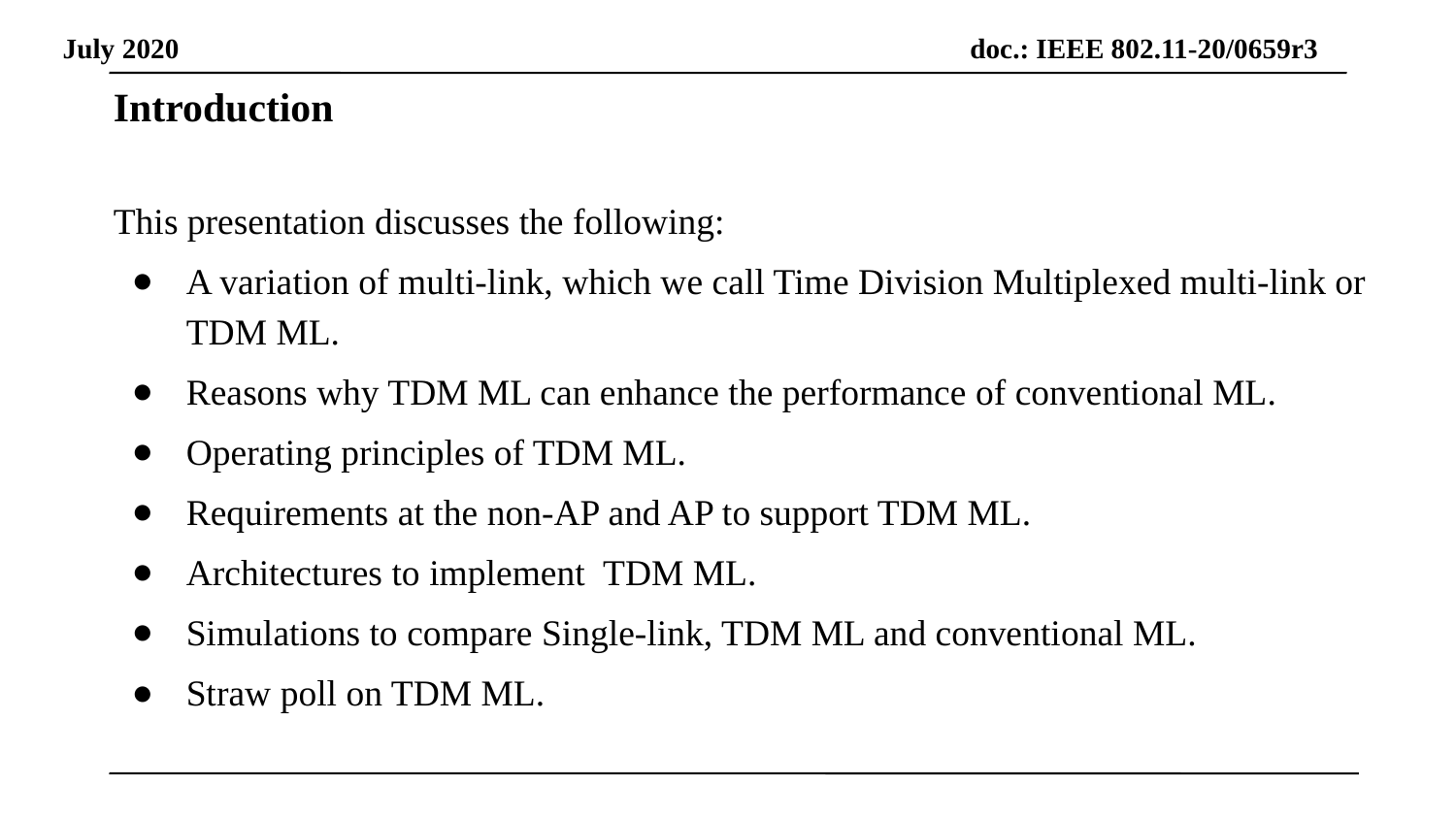

Introduction

This presentation discusses the following:
A variation of multi-link, which we call Time Division Multiplexed multi-link or TDM ML.
Reasons why TDM ML can enhance the performance of conventional ML.
Operating principles of TDM ML.
Requirements at the non-AP and AP to support TDM ML.
Architectures to implement  TDM ML.
Simulations to compare Single-link, TDM ML and conventional ML.
Straw poll on TDM ML.